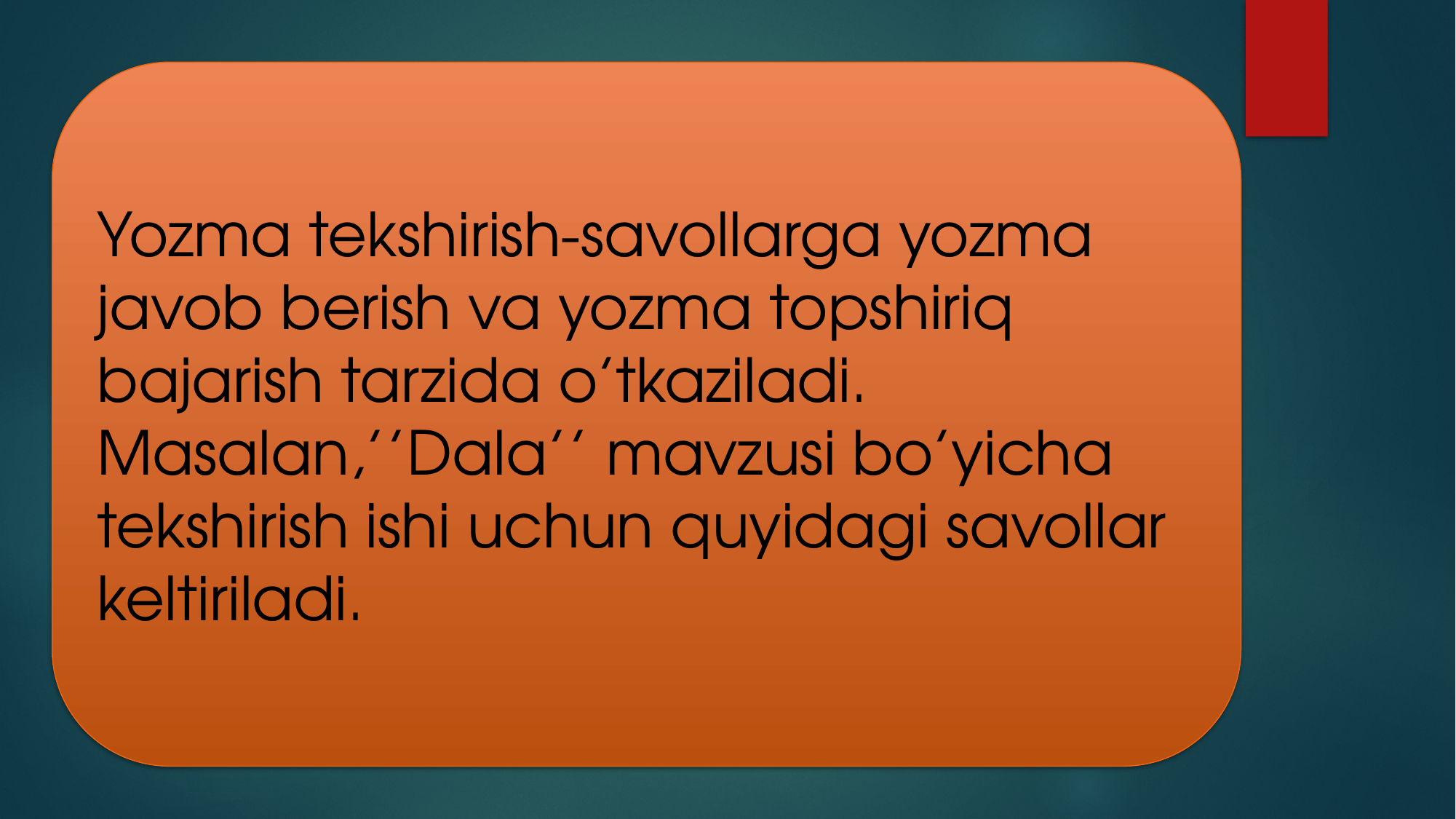

Yozma tekshirish-savollarga yozma javob berish va yozma topshiriq bajarish tarzida o’tkaziladi. Masalan,’’Dala’’ mavzusi bo’yicha tekshirish ishi uchun quyidagi savollar keltiriladi.